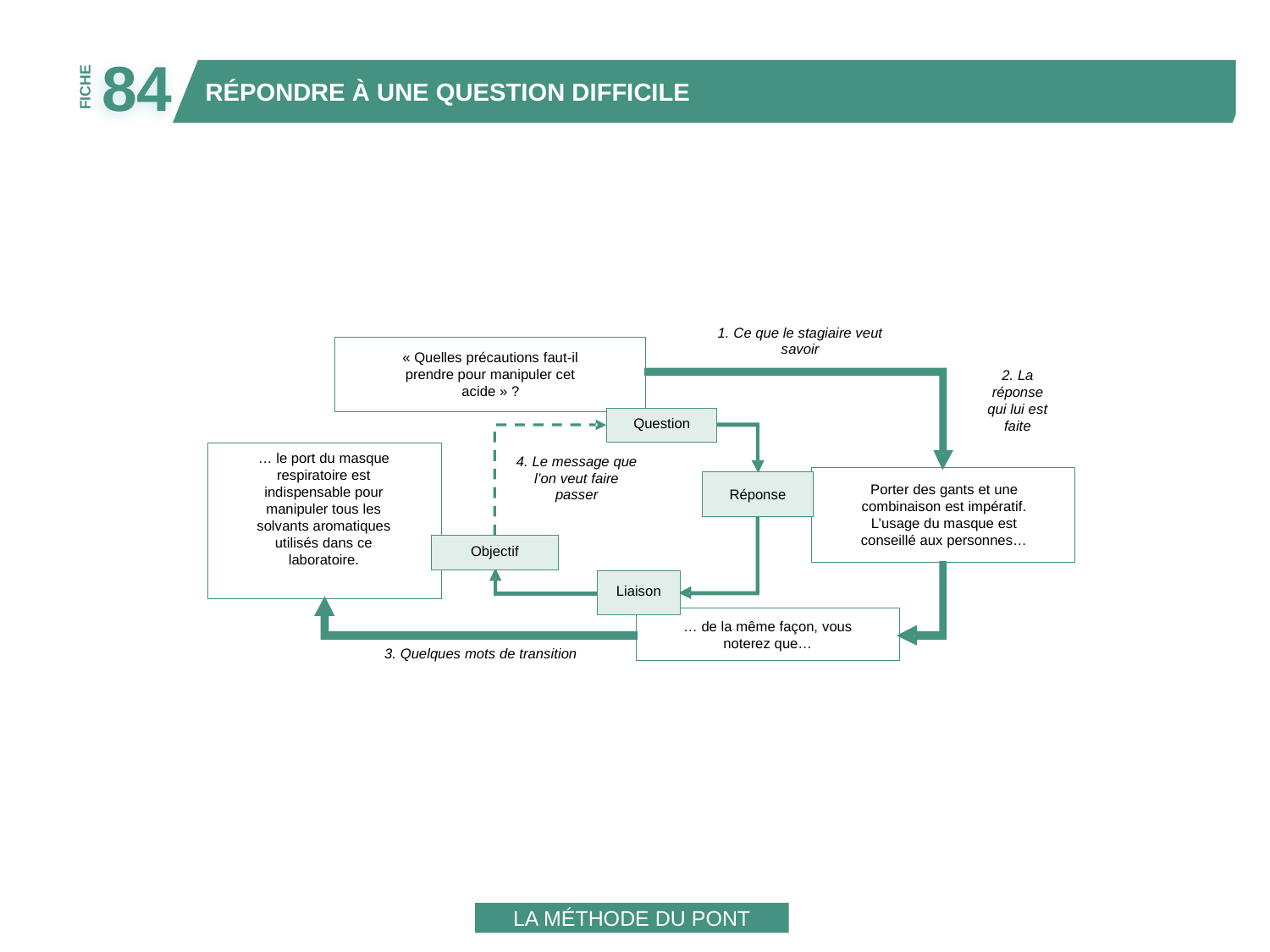

84

RÉPONDRE À UNE QUESTION DIFFICILE
FICHE
1. Ce que le stagiaire veut
savoir

« Quelles précautions faut-il
prendre pour manipuler cet
acide » ?
2. La
réponse
qui lui est
faite

Question

… le port du masque
respiratoire est
indispensable pour
manipuler tous les
solvants aromatiques
utilisés dans ce
laboratoire.
4. Le message que
l’on veut faire
passer

Porter des gants et une
combinaison est impératif.
L’usage du masque est
conseillé aux personnes…
Réponse

Objectif

Liaison

… de la même façon, vous
noterez que…
3. Quelques mots de transition
LA MÉTHODE DU PONT